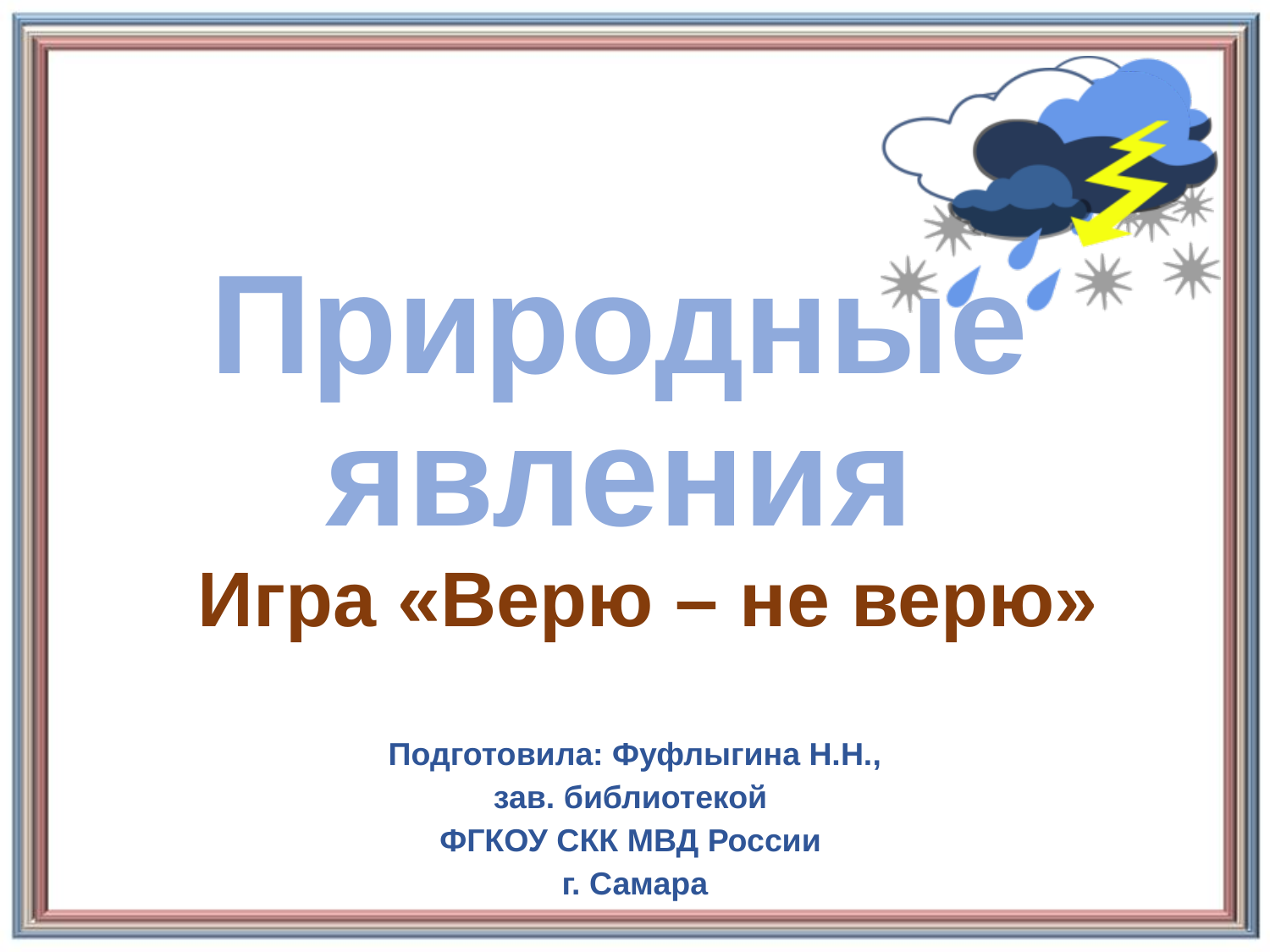

# Природные явления
Игра «Верю – не верю»
Подготовила: Фуфлыгина Н.Н.,
зав. библиотекой
ФГКОУ СКК МВД России
г. Самара